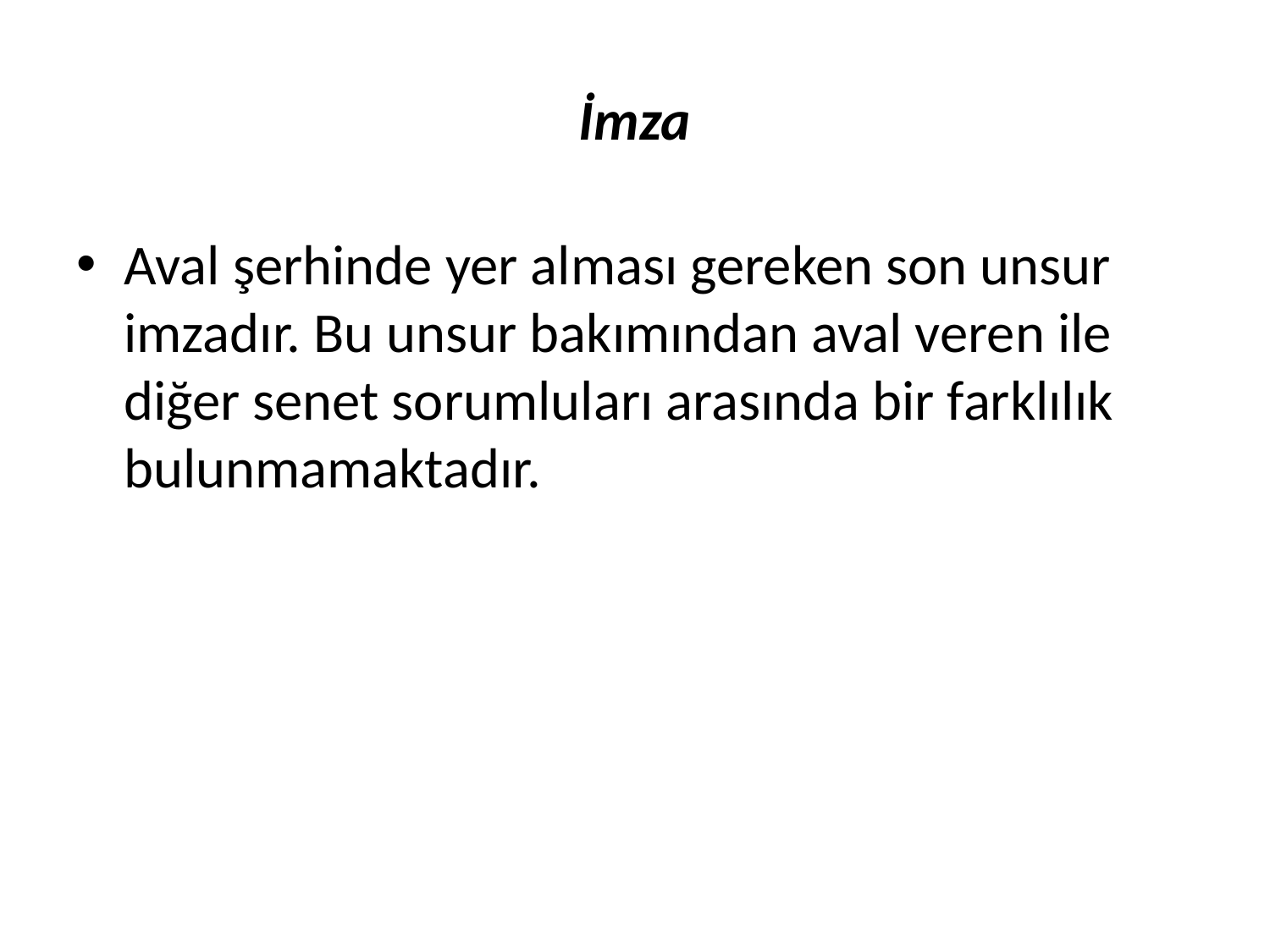

# İmza
Aval şerhinde yer alması gereken son unsur imzadır. Bu unsur bakımından aval veren ile diğer senet sorumluları arasında bir farklılık bulunmamaktadır.